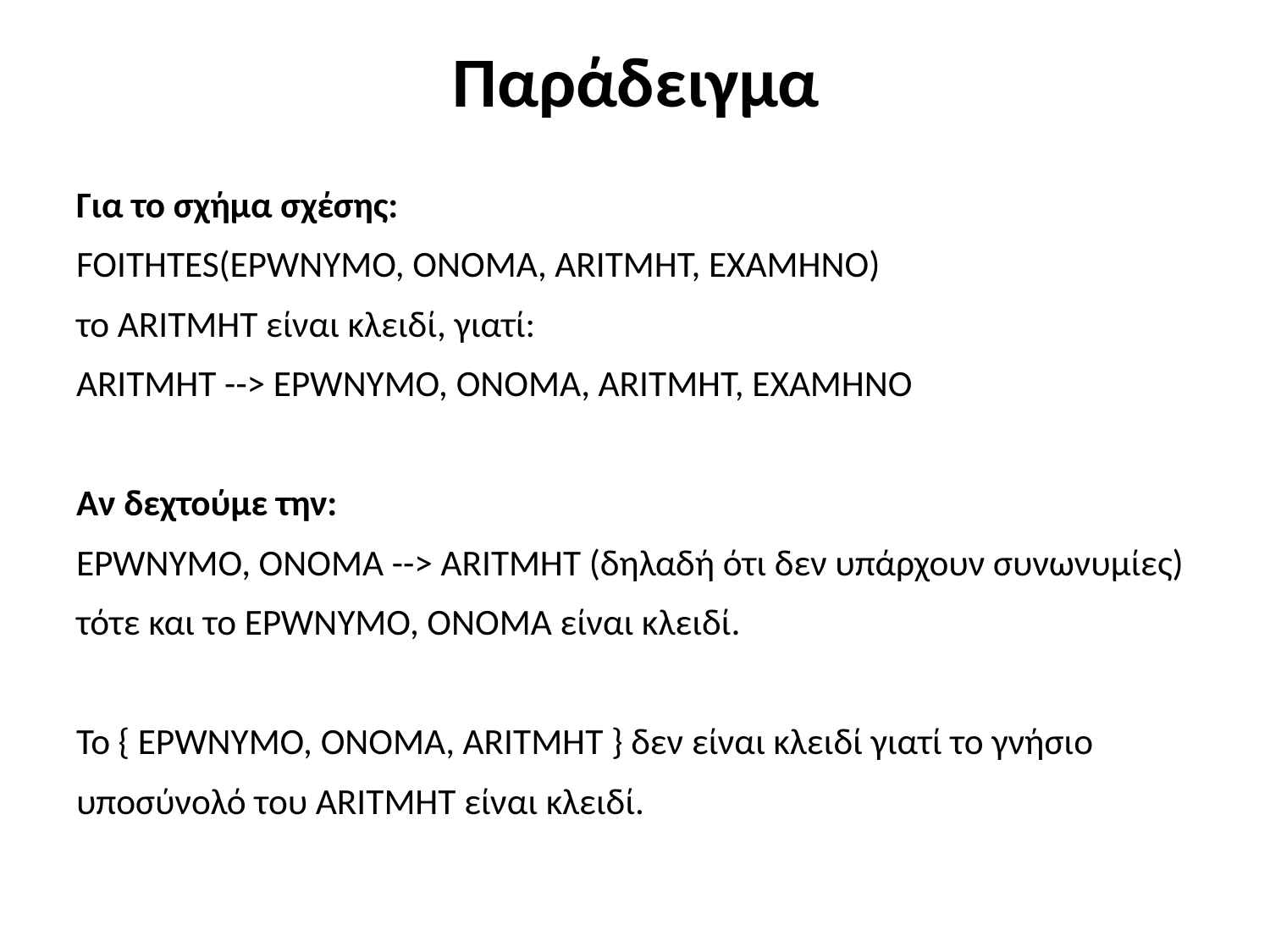

# Παράδειγμα
Για το σχήμα σχέσης:
FOITHTES(EPWNYMO, ONOMA, ARITMHT, EXAMHNO)
το ARITMHT είναι κλειδί, γιατί:
ARITMHT --> EPWNYMO, ONOMA, ARITMHT, EXAMHNO

Αν δεχτούμε την:
EPWNYMO, ONOMA --> ARITMHT (δηλαδή ότι δεν υπάρχουν συνωνυμίες)
τότε και το EPWNYMO, ONOMA είναι κλειδί.

Το { EPWNYMO, ONOMA, ARITMHT } δεν είναι κλειδί γιατί το γνήσιο
υποσύνολό του ARITMHT είναι κλειδί.